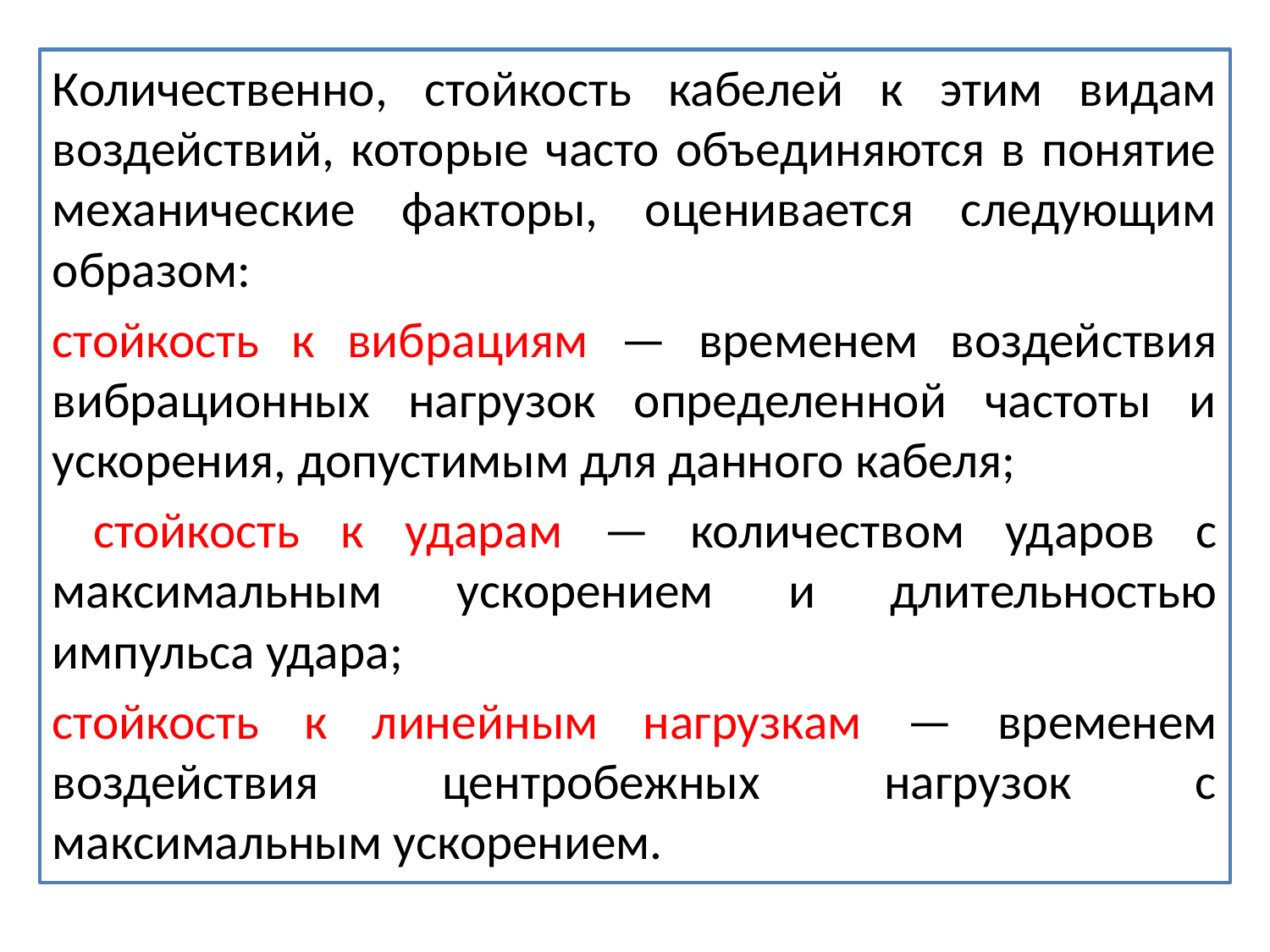

#
Количественно, стойкость кабелей к этим видам воздействий, которые часто объединяются в понятие механические факторы, оценивается следующим образом:
стойкость к вибрациям — временем воздействия вибрационных нагрузок определенной частоты и ускорения, допустимым для данного кабеля;
 стойкость к ударам — количеством ударов с максимальным ускорением и длительностью импульса удара;
стойкость к линейным нагрузкам — временем воздействия центробежных нагрузок с максимальным ускорением.